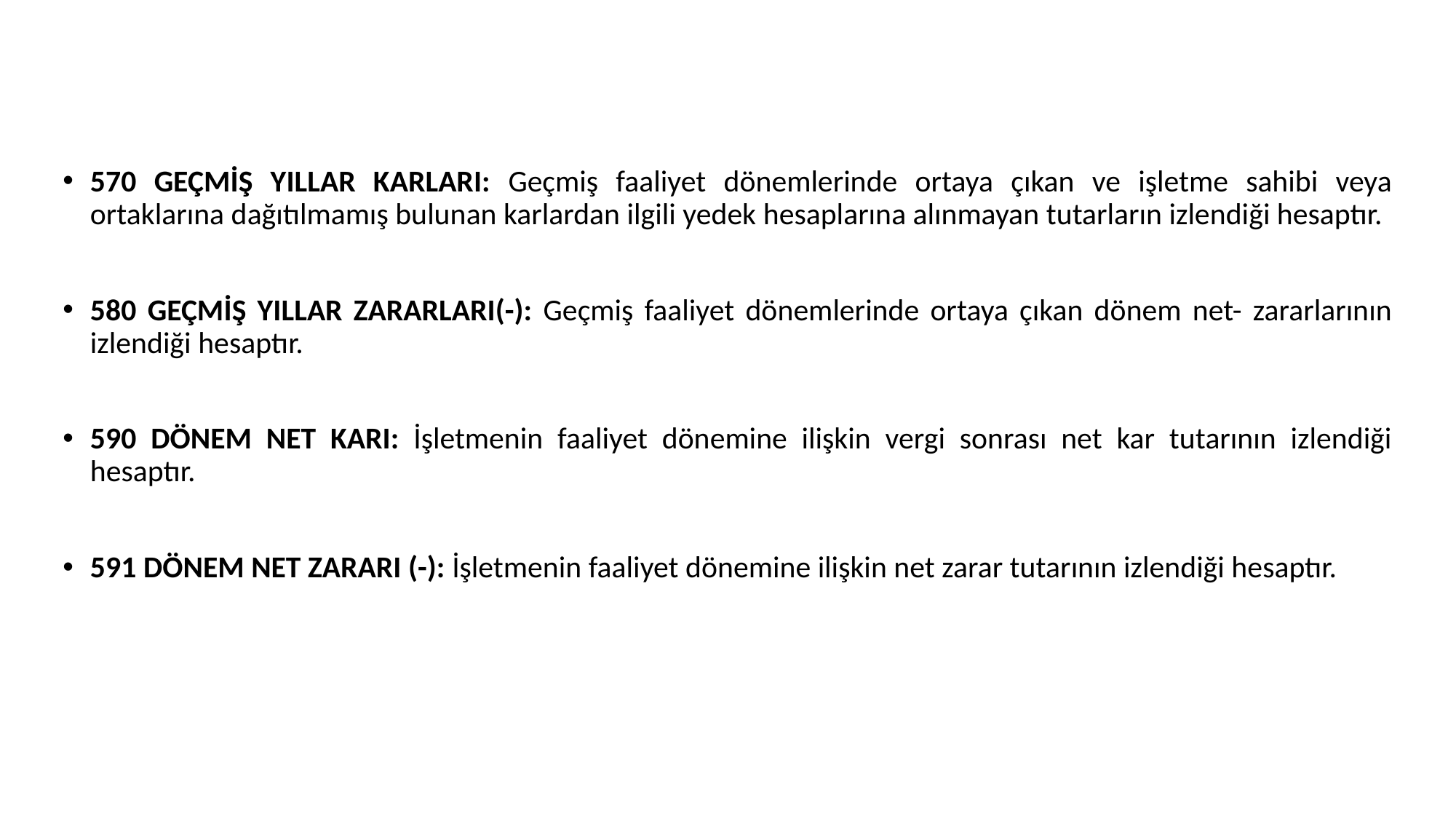

570 GEÇMİŞ YILLAR KARLARI: Geçmiş faaliyet dönemlerinde ortaya çıkan ve işletme sahibi veya ortaklarına dağıtılmamış bulunan karlardan ilgili yedek hesaplarına alınmayan tutarların izlendiği hesaptır.

580 GEÇMİŞ YILLAR ZARARLARI(-): Geçmiş faaliyet dönemlerinde ortaya çıkan dönem net- zararlarının izlendiği hesaptır.

590 DÖNEM NET KARI: İşletmenin faaliyet dönemine ilişkin vergi sonrası net kar tutarının izlendiği hesaptır.

591 DÖNEM NET ZARARI (-): İşletmenin faaliyet dönemine ilişkin net zarar tutarının izlendiği hesaptır.